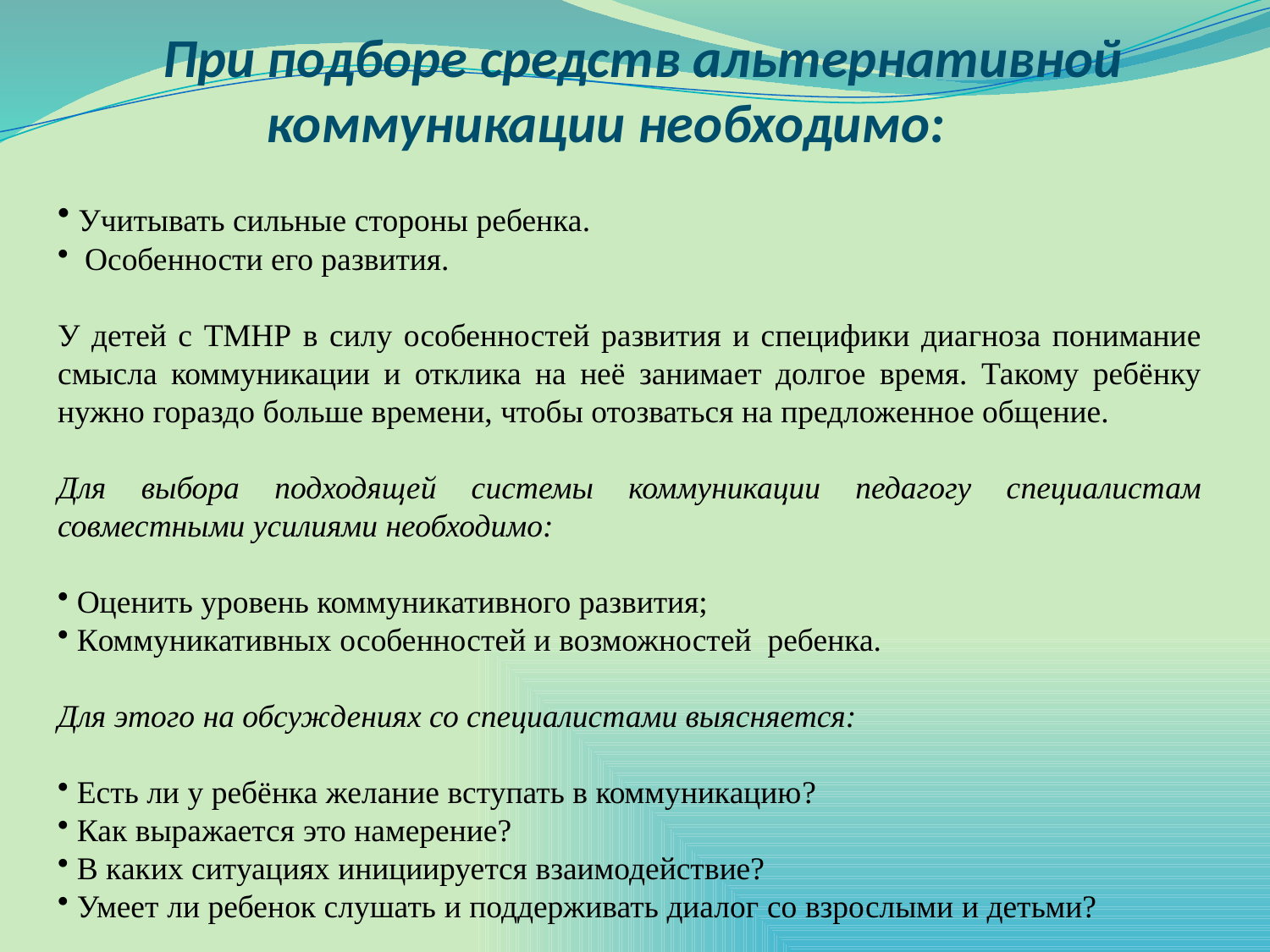

При подборе средств альтернативной коммуникации необходимо:

 Учитывать сильные стороны ребенка.
  Особенности его развития.

У детей с ТМНР в силу особенностей развития и специфики диагноза понимание смысла коммуникации и отклика на неё занимает долгое время. Такому ребёнку нужно гораздо больше времени, чтобы отозваться на предложенное общение.

Для выбора подходящей системы коммуникации педагогу специалистам совместными усилиями необходимо:

 Оценить уровень коммуникативного развития;
 Коммуникативных особенностей и возможностей  ребенка.

Для этого на обсуждениях со специалистами выясняется:

 Есть ли у ребёнка желание вступать в коммуникацию?
 Как выражается это намерение?
 В каких ситуациях инициируется взаимодействие?
 Умеет ли ребенок слушать и поддерживать диалог со взрослыми и детьми?